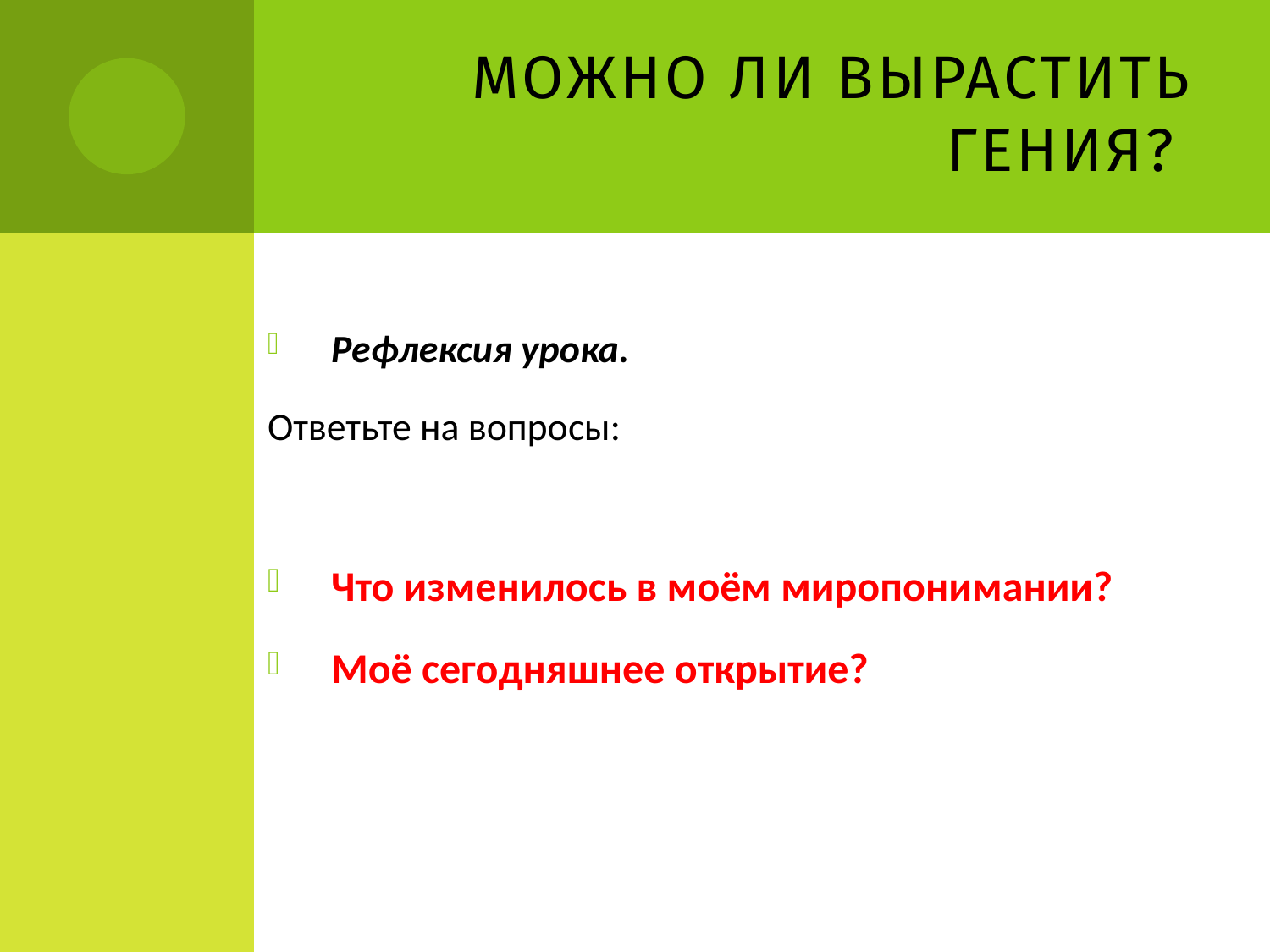

# Можно ли вырастить гения?
Рефлексия урока.
Ответьте на вопросы:

Что изменилось в моём миропонимании?
Моё сегодняшнее открытие?